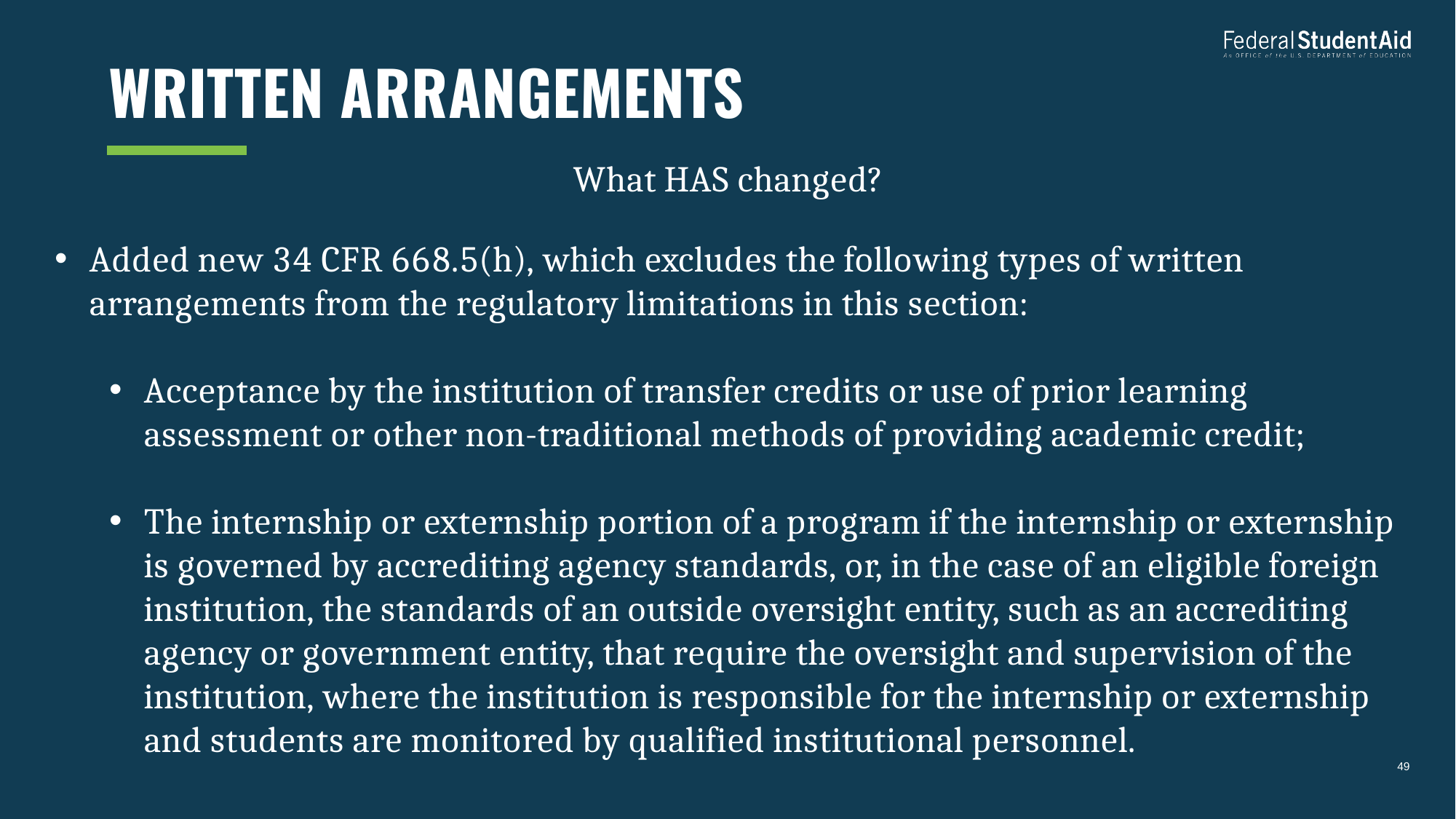

# Written arrangements
What HAS changed?

Added new 34 CFR 668.5(h), which excludes the following types of written arrangements from the regulatory limitations in this section:

Acceptance by the institution of transfer credits or use of prior learning assessment or other non-traditional methods of providing academic credit;

The internship or externship portion of a program if the internship or externship is governed by accrediting agency standards, or, in the case of an eligible foreign institution, the standards of an outside oversight entity, such as an accrediting agency or government entity, that require the oversight and supervision of the institution, where the institution is responsible for the internship or externship and students are monitored by qualified institutional personnel.
49